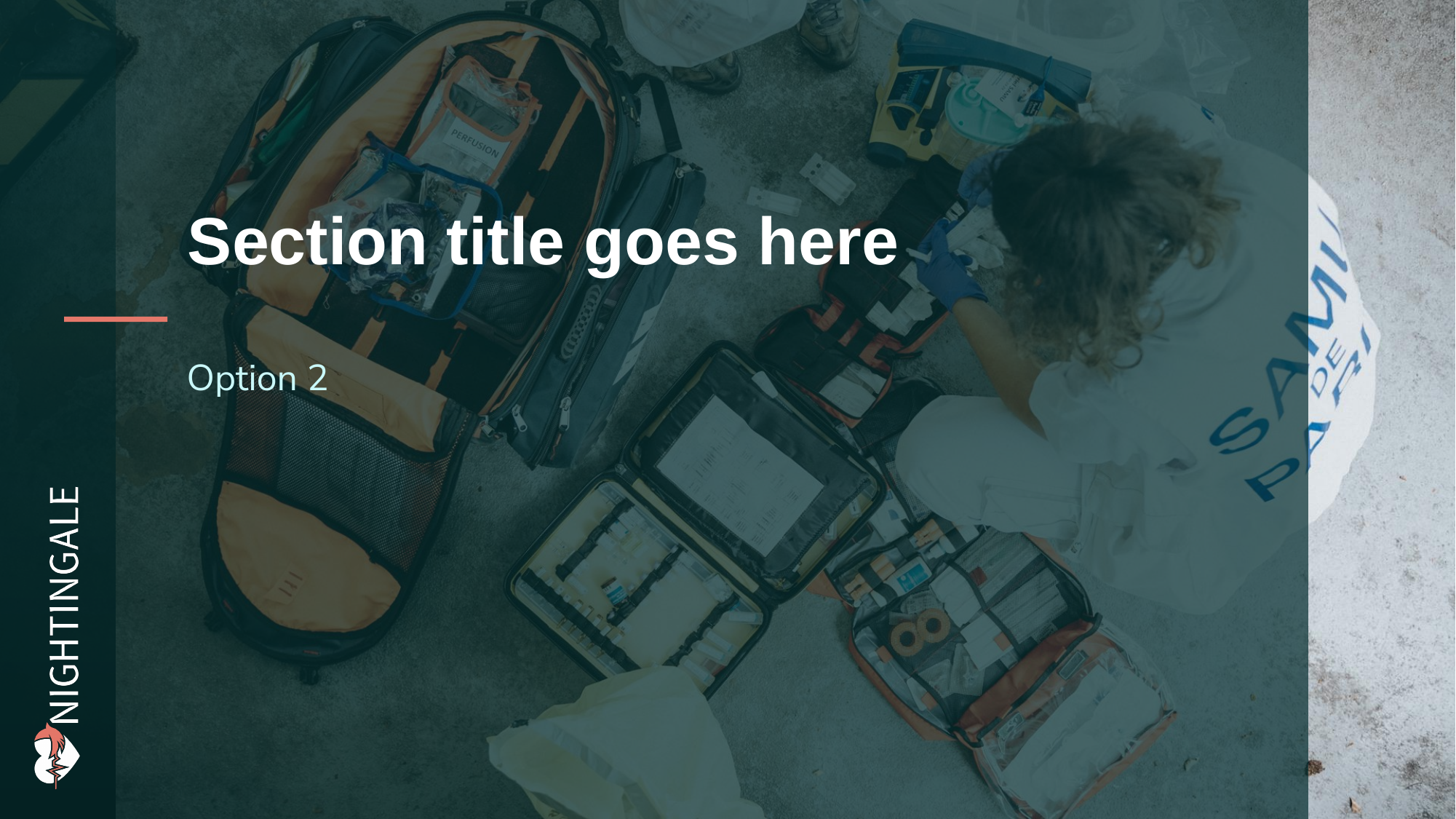

# Section title goes here
Option 2